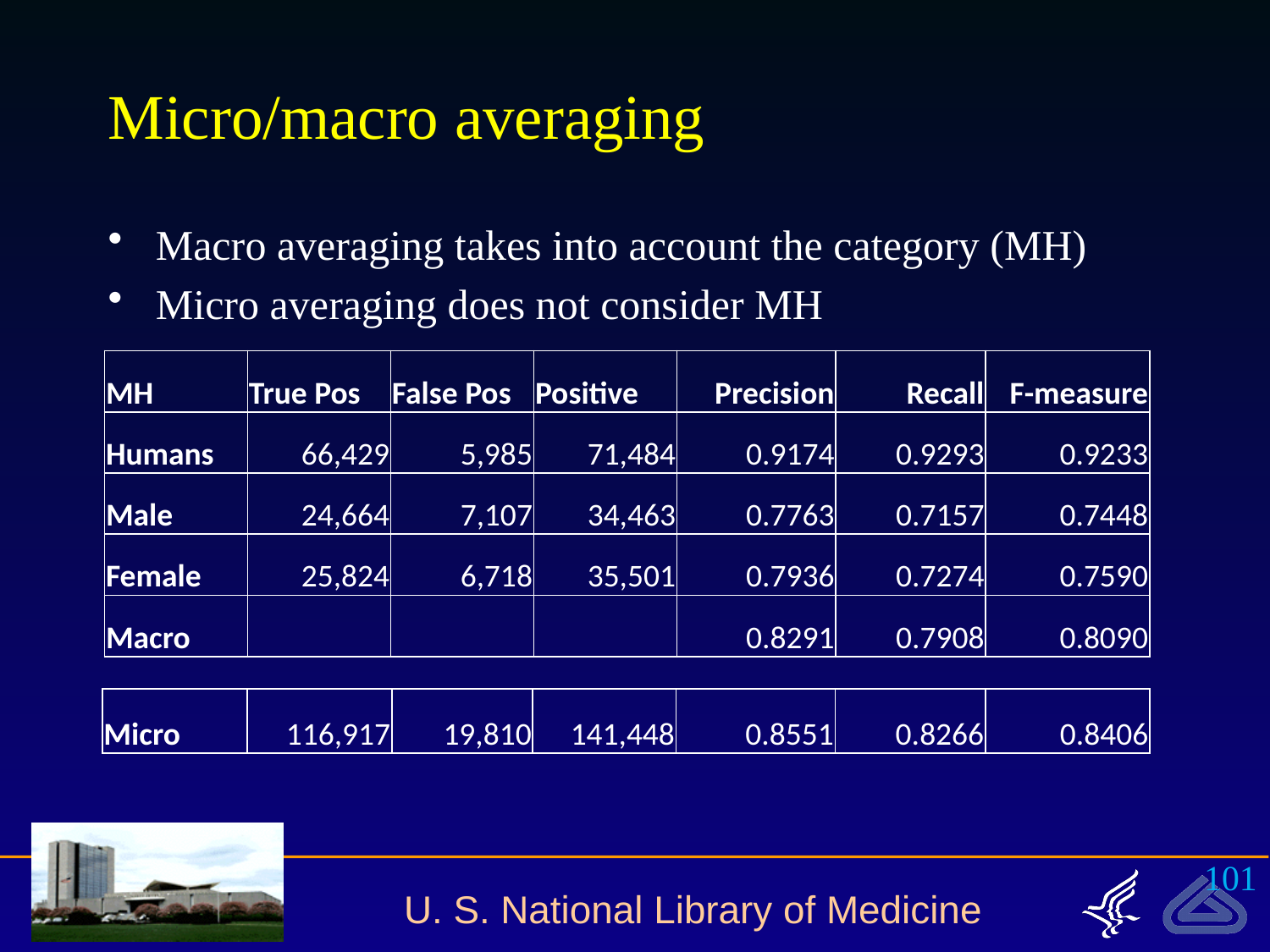

# Micro/macro averaging
Macro averaging takes into account the category (MH)
Micro averaging does not consider MH
| MH | True Pos | False Pos | Positive | Precision | Recall | F-measure |
| --- | --- | --- | --- | --- | --- | --- |
| Humans | 66,429 | 5,985 | 71,484 | 0.9174 | 0.9293 | 0.9233 |
| Male | 24,664 | 7,107 | 34,463 | 0.7763 | 0.7157 | 0.7448 |
| Female | 25,824 | 6,718 | 35,501 | 0.7936 | 0.7274 | 0.7590 |
| Macro |  |  |  | 0.8291 | 0.7908 | 0.8090 |
| Micro | 116,917 | 19,810 | 141,448 | 0.8551 | 0.8266 | 0.8406 |
| --- | --- | --- | --- | --- | --- | --- |
101